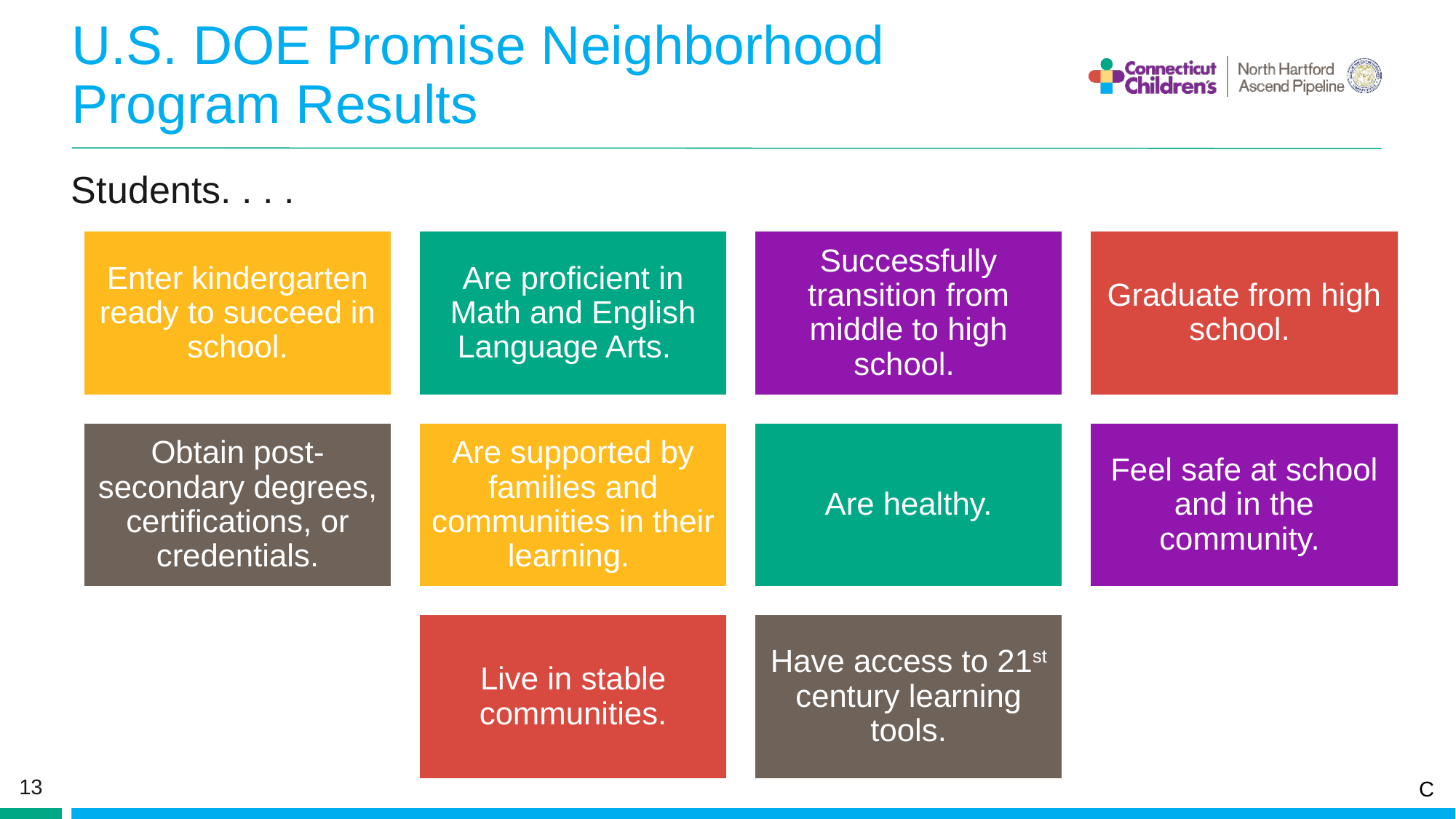

# U.S. DOE Promise Neighborhood Program Results
Students. . . .

Enter kindergarten ready to succeed in school.

Are proficient in Math and English Language Arts.

Successfully transition from middle to high school.

Graduate from high school.

Obtain post-secondary degrees, certifications, or credentials.

Are supported by families and communities in their learning.

Are healthy.

Feel safe at school and in the community.

Live in stable communities.

Have access to 21st century learning tools.
13
C